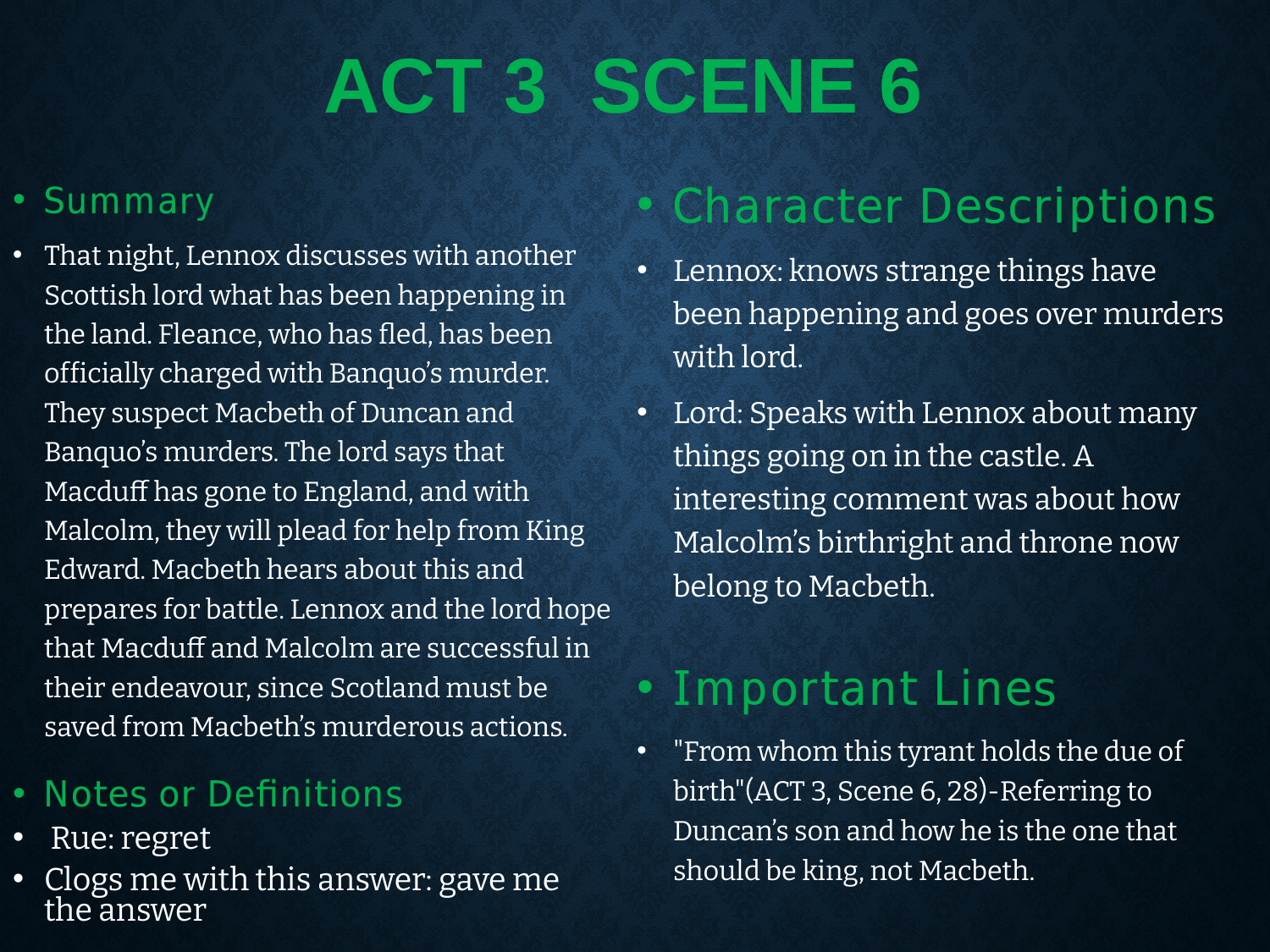

# Act 3  Scene 6
Summary
That night, Lennox discusses with another Scottish lord what has been happening in the land. Fleance, who has fled, has been officially charged with Banquo’s murder. They suspect Macbeth of Duncan and Banquo’s murders. The lord says that Macduff has gone to England, and with Malcolm, they will plead for help from King Edward. Macbeth hears about this and prepares for battle. Lennox and the lord hope that Macduff and Malcolm are successful in their endeavour, since Scotland must be saved from Macbeth’s murderous actions.

Notes or Definitions
 Rue: regret
Clogs me with this answer: gave me the answer
Character Descriptions
Lennox: knows strange things have been happening and goes over murders with lord.
Lord: Speaks with Lennox about many things going on in the castle. A interesting comment was about how Malcolm’s birthright and throne now belong to Macbeth.

Important Lines
"From whom this tyrant holds the due of birth"(ACT 3, Scene 6, 28)-Referring to Duncan’s son and how he is the one that should be king, not Macbeth.